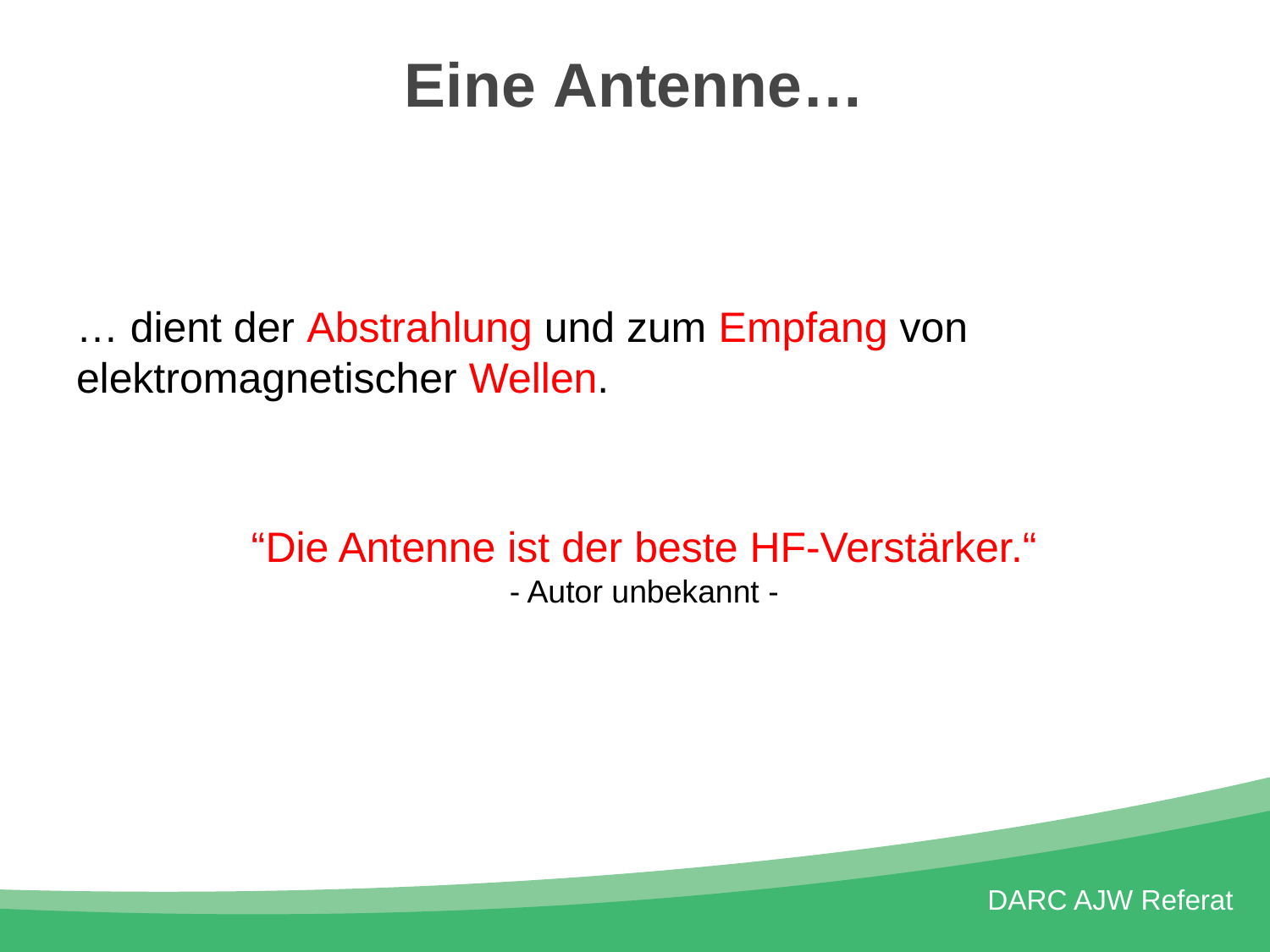

# Eine Antenne…

… dient der Abstrahlung und zum Empfang von elektromagnetischer Wellen.

“Die Antenne ist der beste HF-Verstärker.“
- Autor unbekannt -